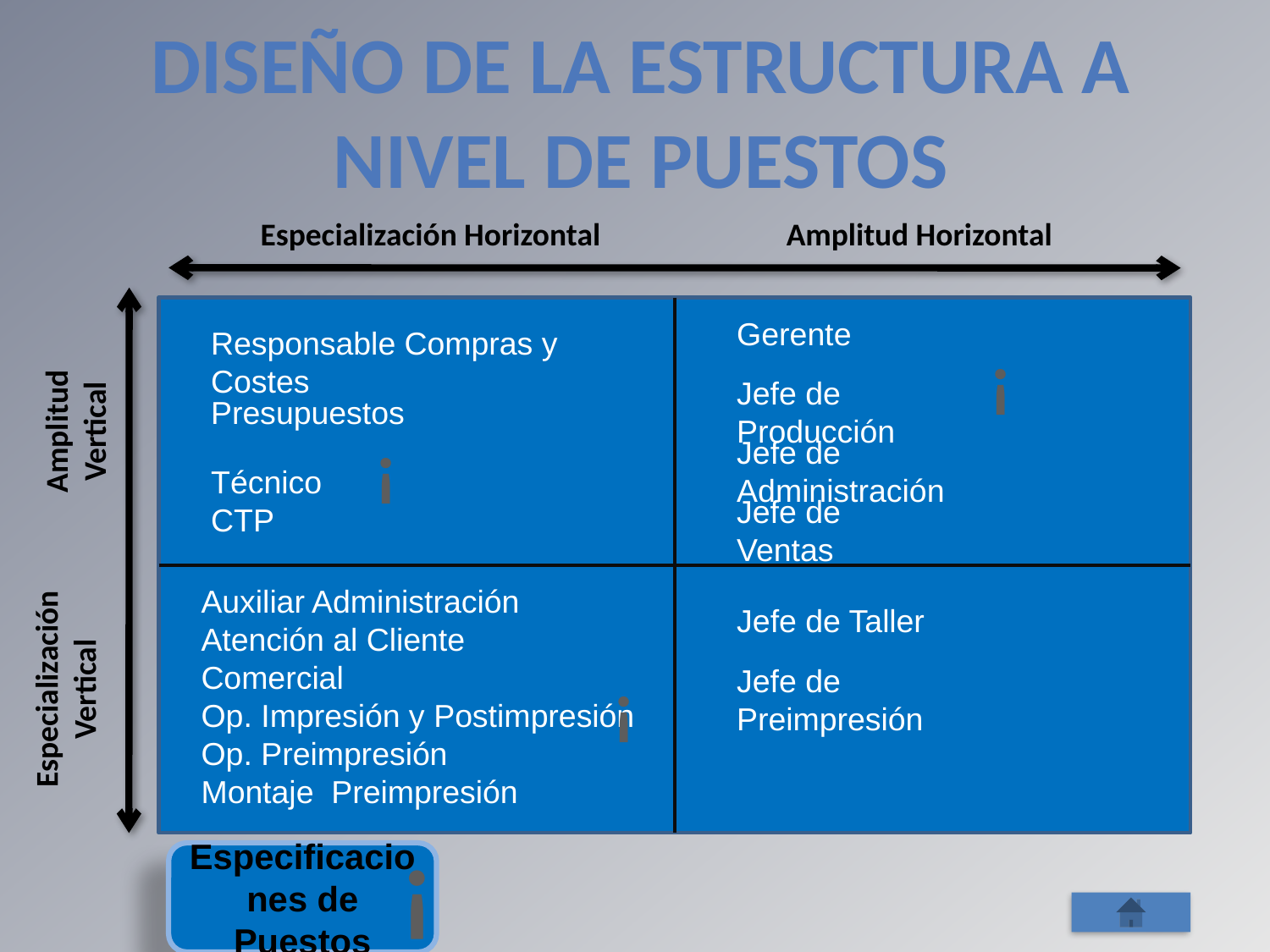

# Diseño de la Estructura a Nivel de Puestos
Especialización Horizontal
Amplitud Horizontal

Gerente
Responsable Compras y Costes
¡
Amplitud Vertical
Jefe de Producción
Presupuestos
¡
Jefe de Administración
Técnico CTP
Jefe de Ventas
Especialización Vertical
Auxiliar Administración
Atención al Cliente
Comercial
Op. Impresión y Postimpresión
Op. Preimpresión
Montaje  Preimpresión
Jefe de Taller
¡
Jefe de Preimpresión
¡
Especificaciones de Puestos